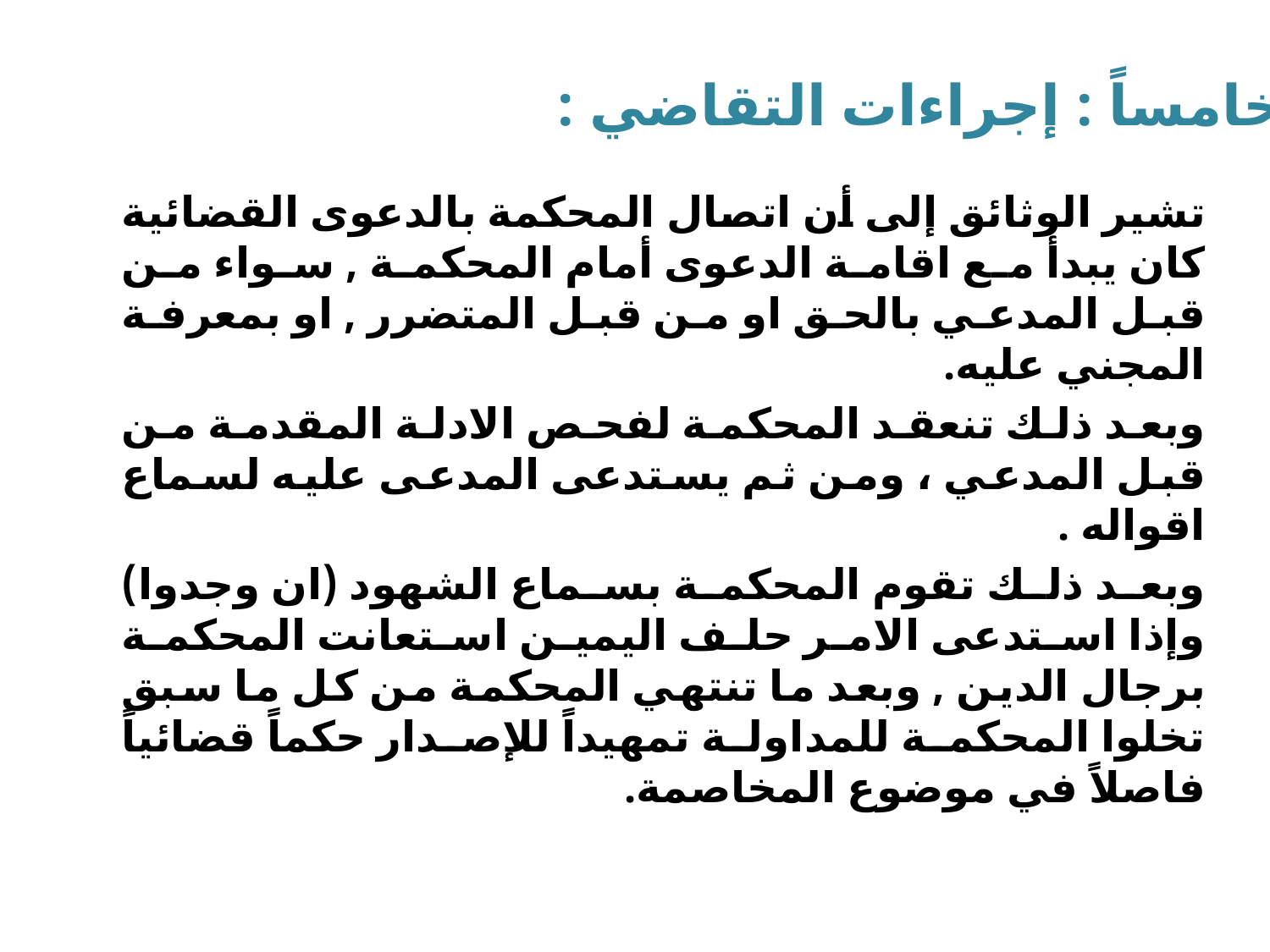

# خامساً : إجراءات التقاضي :
تشير الوثائق إلى أن اتصال المحكمة بالدعوى القضائية كان يبدأ مع اقامة الدعوى أمام المحكمة , سواء من قبل المدعي بالحق او من قبل المتضرر , او بمعرفة المجني عليه.
وبعد ذلك تنعقد المحكمة لفحص الادلة المقدمة من قبل المدعي ، ومن ثم يستدعى المدعى عليه لسماع اقواله .
وبعد ذلك تقوم المحكمة بسماع الشهود (ان وجدوا) وإذا استدعى الامر حلف اليمين استعانت المحكمة برجال الدين , وبعد ما تنتهي المحكمة من كل ما سبق تخلوا المحكمة للمداولة تمهيداً للإصدار حكماً قضائياً فاصلاً في موضوع المخاصمة.